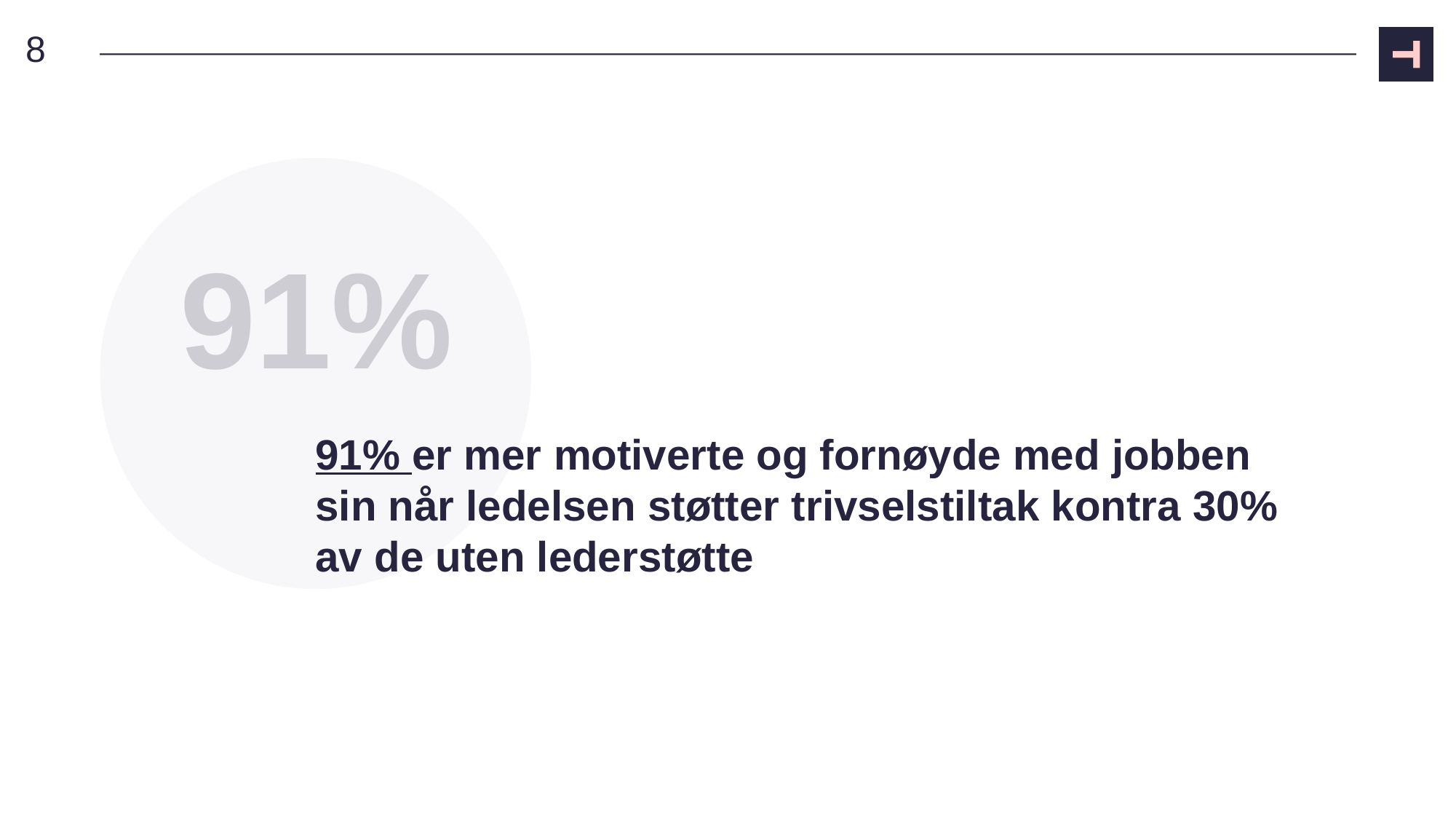

8

91%
# 91% er mer motiverte og fornøyde med jobben sin når ledelsen støtter trivselstiltak kontra 30% av de uten lederstøtte